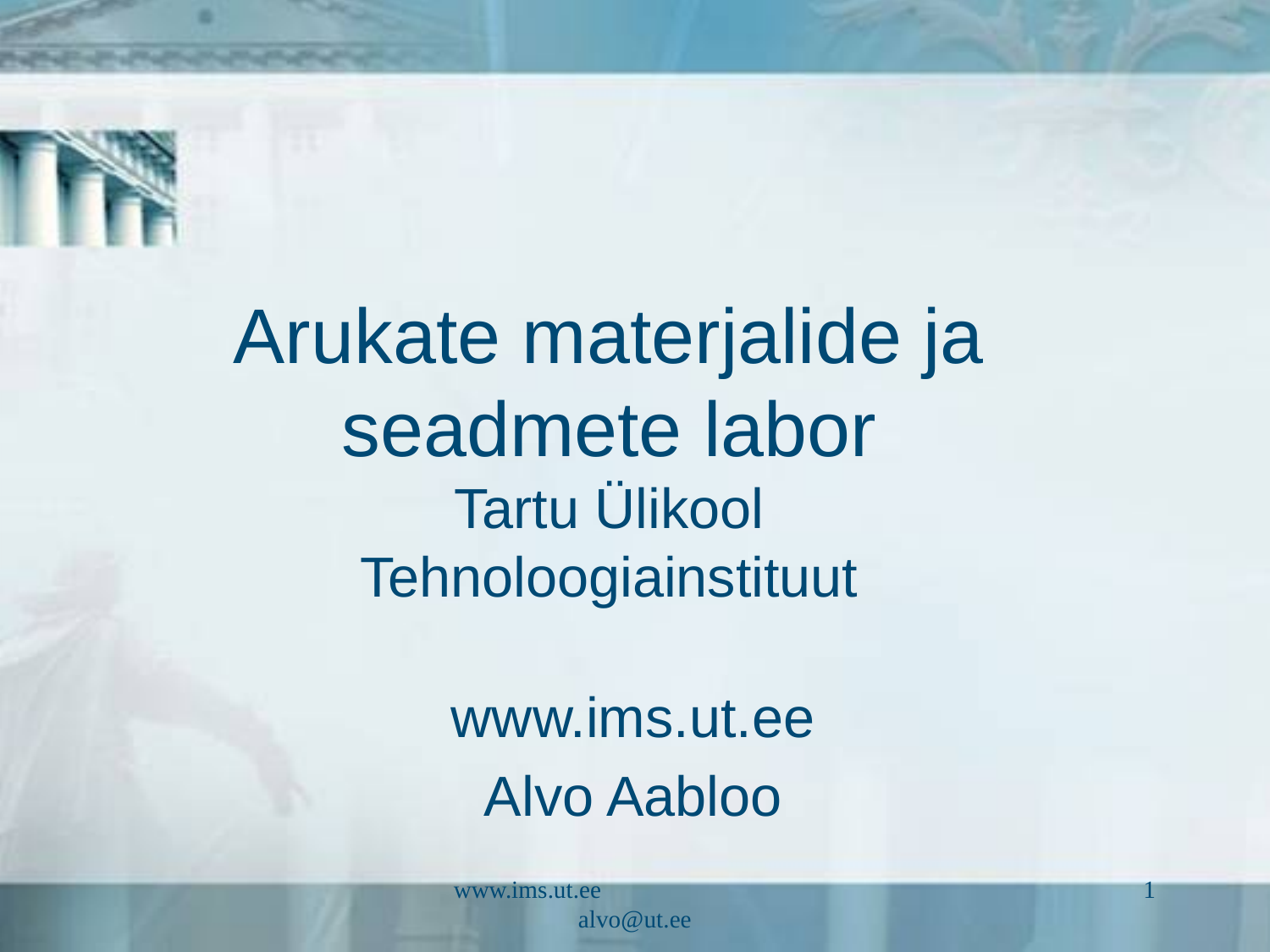

# Arukate materjalide ja seadmete labor Tartu Ülikool Tehnoloogiainstituut
www.ims.ut.ee
Alvo Aabloo
www.ims.ut.ee                                    alvo@ut.ee
1